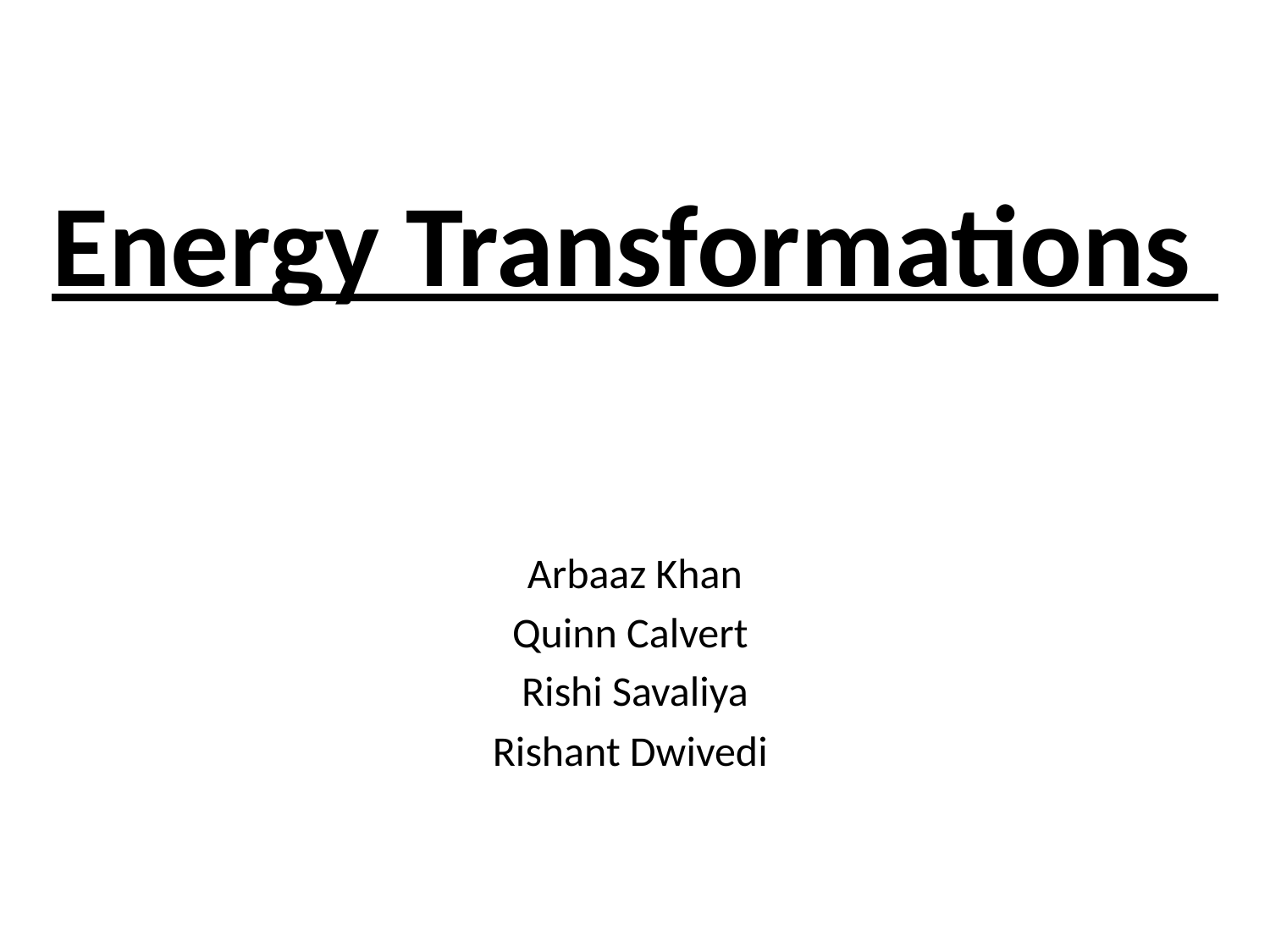

# Energy Transformations
Arbaaz Khan
Quinn Calvert
Rishi Savaliya
Rishant Dwivedi